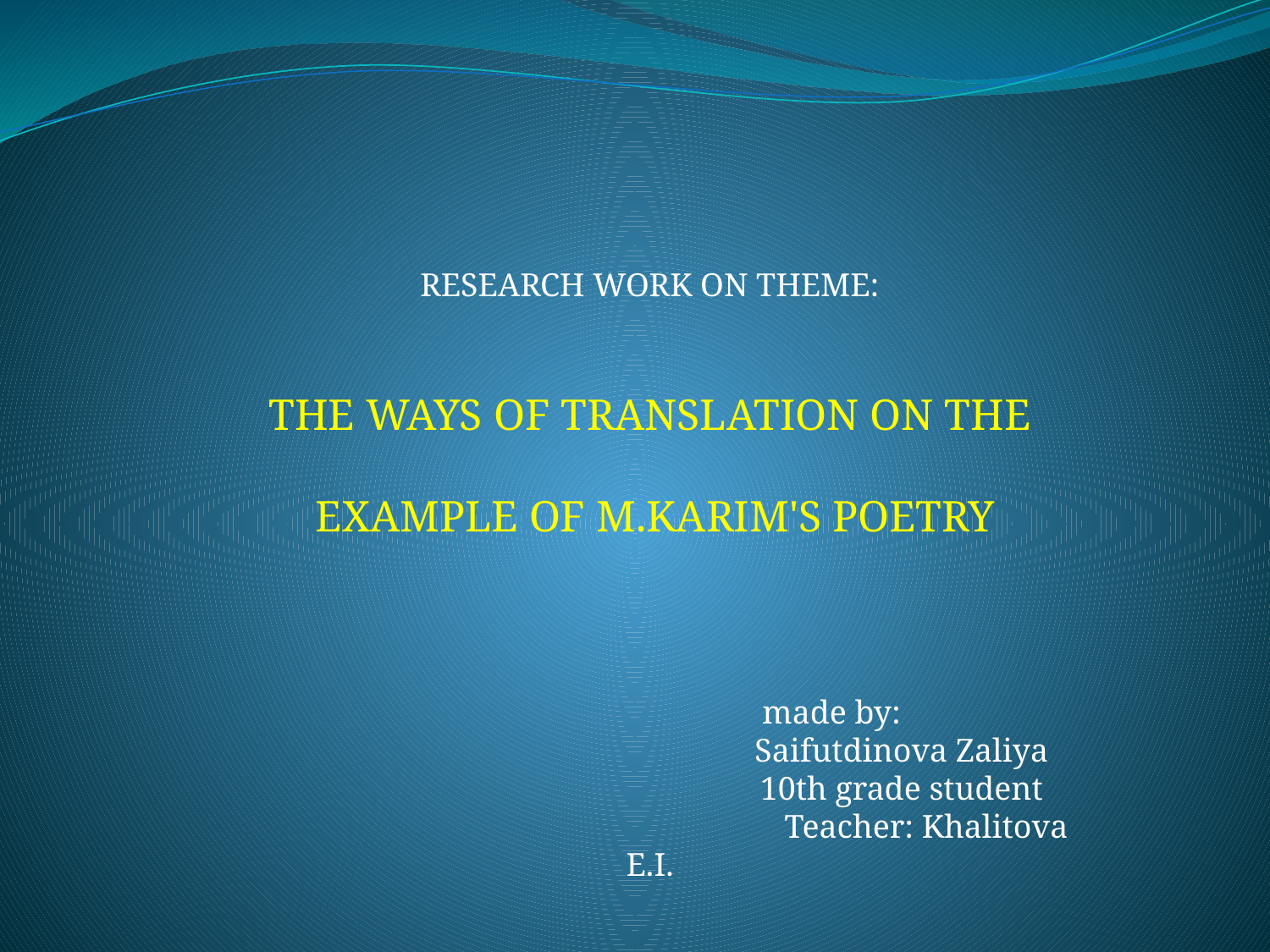

RESEARCH WORK ON THEME:

THE WAYS OF TRANSLATION ON THE

 EXAMPLE OF M.KARIM'S POETRY

                                            made by:
                                                              Saifutdinova Zaliya
                                                             10th grade student
                                                                   Teacher: Khalitova E.I.